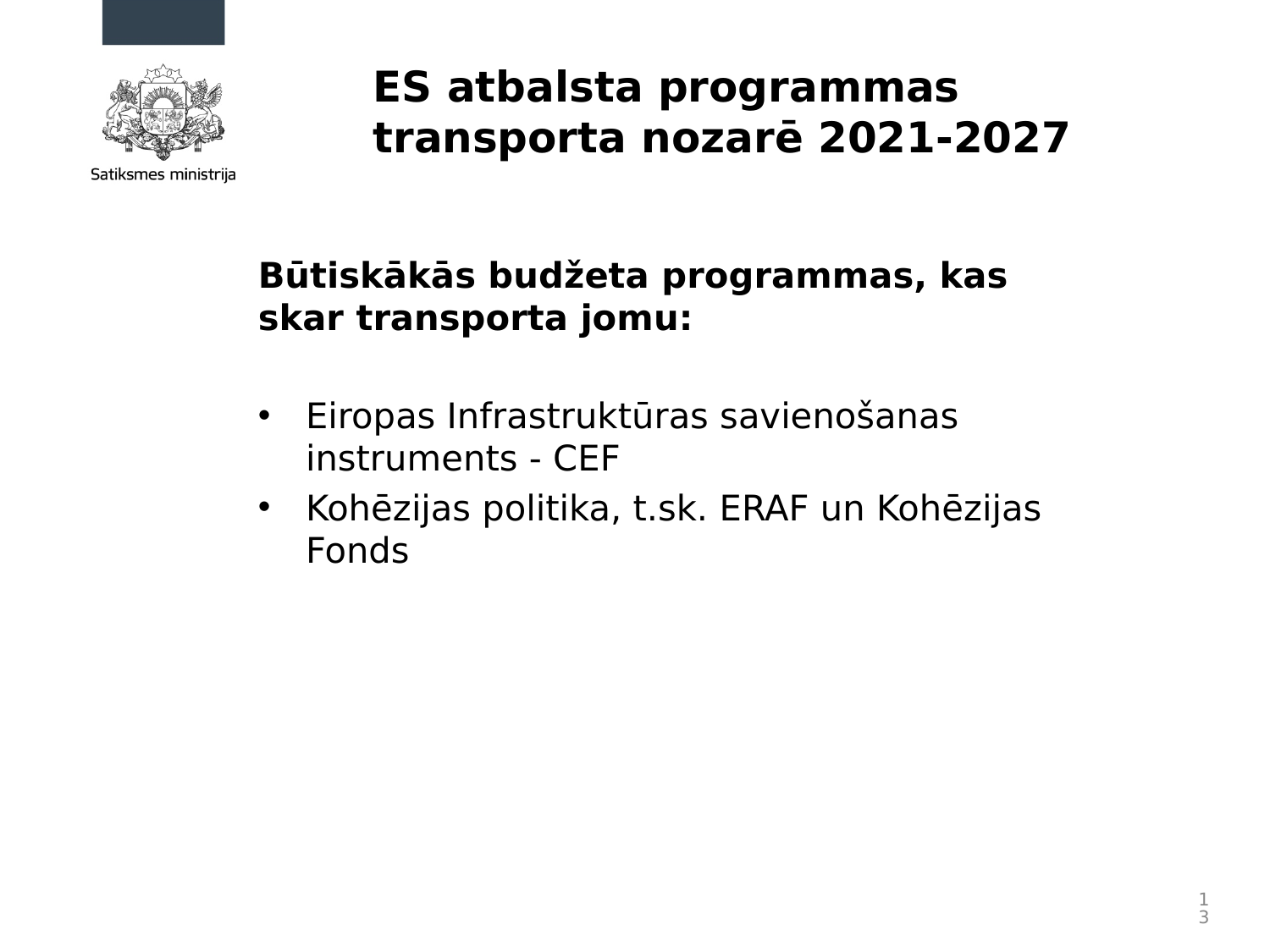

# ES atbalsta programmas transporta nozarē 2021-2027
Būtiskākās budžeta programmas, kas skar transporta jomu:

Eiropas Infrastruktūras savienošanas instruments - CEF
Kohēzijas politika, t.sk. ERAF un Kohēzijas Fonds

13